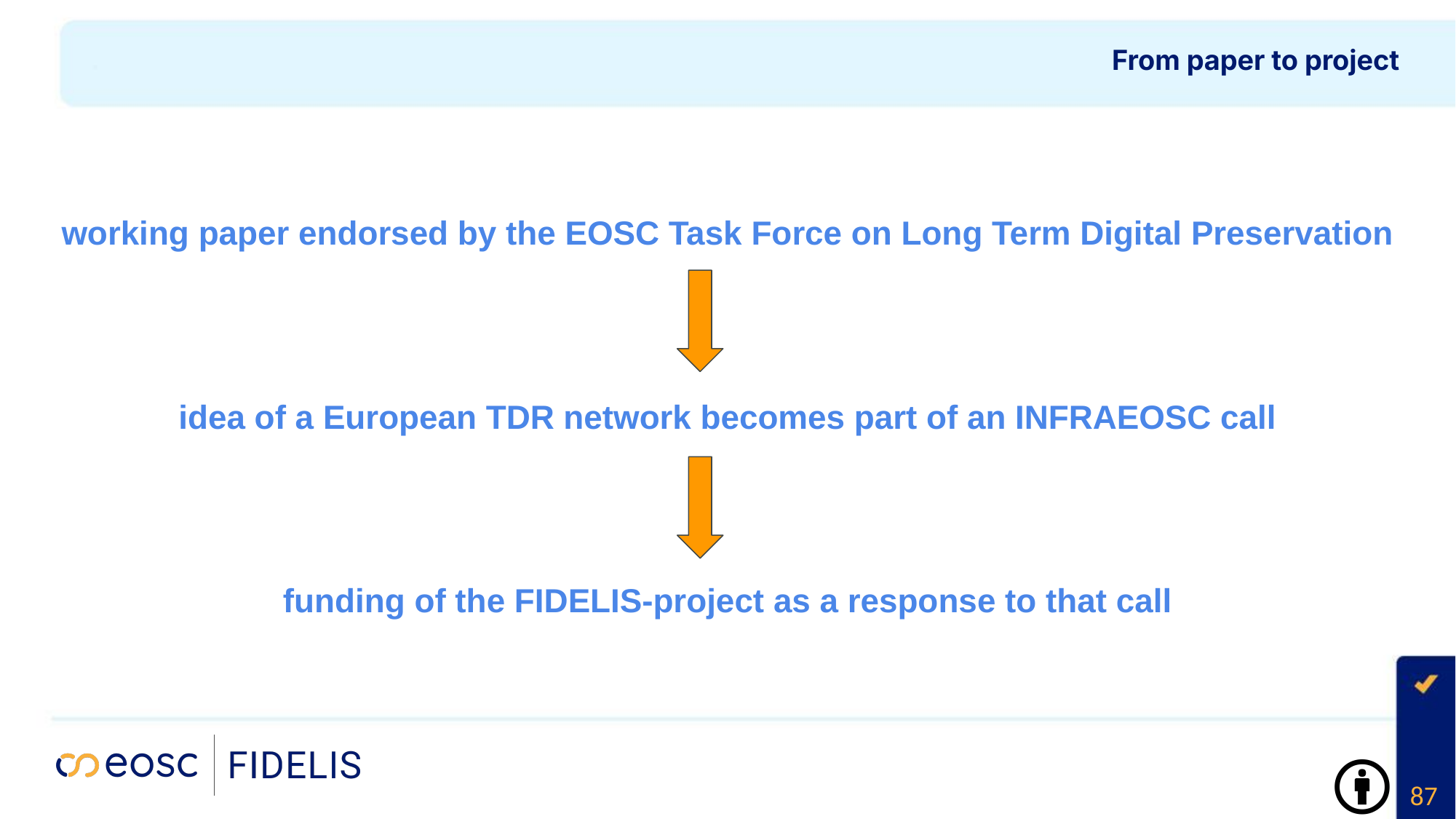

# From paper to project
working paper endorsed by the EOSC Task Force on Long Term Digital Preservation

idea of a European TDR network becomes part of an INFRAEOSC call

funding of the FIDELIS-project as a response to that call

87